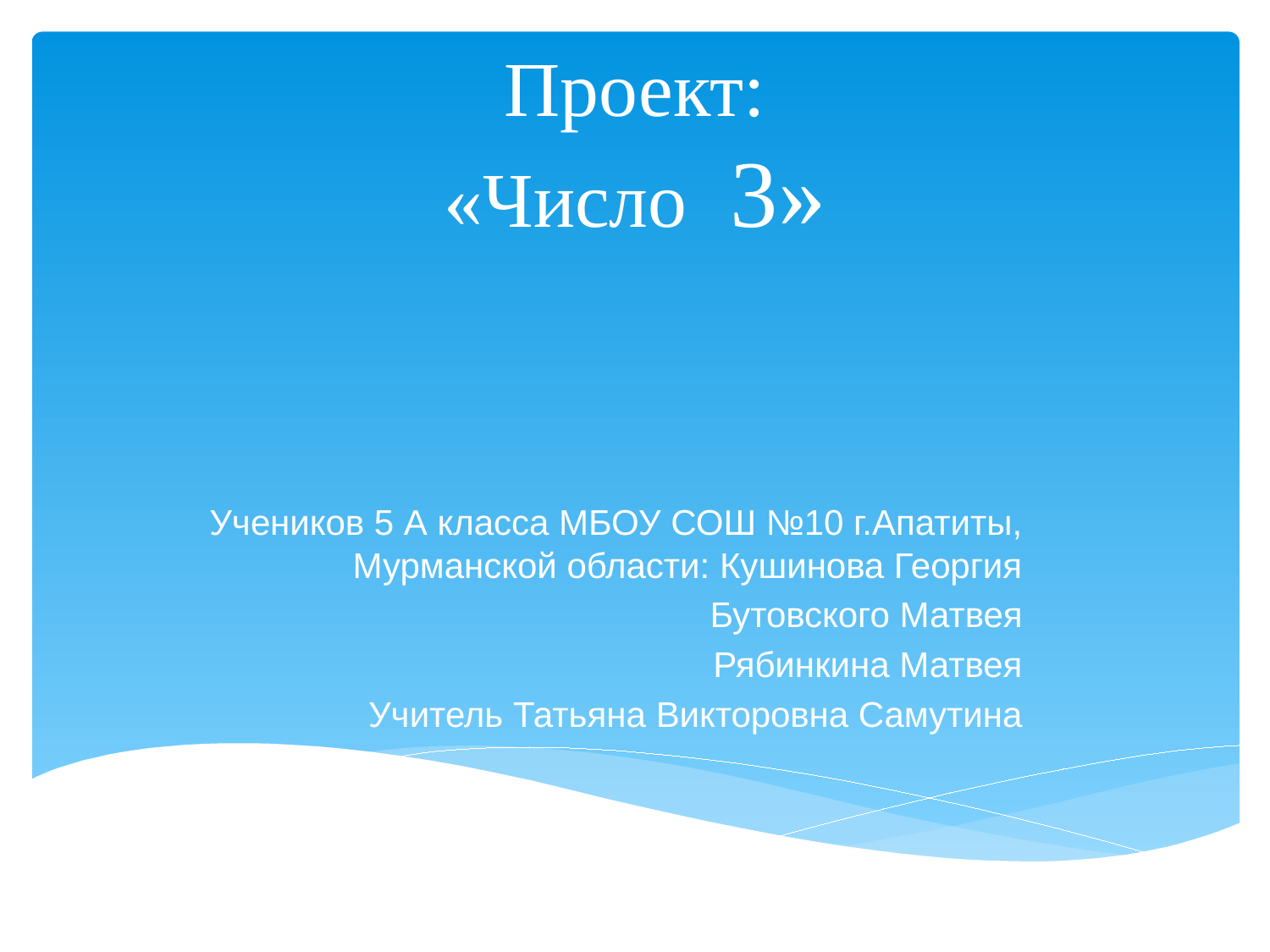

# Проект: «Число  3»
Учеников 5 А класса МБОУ СОШ №10 г.Апатиты, Мурманской области: Кушинова Георгия
Бутовского Матвея
Рябинкина Матвея
 Учитель Татьяна Викторовна Самутина